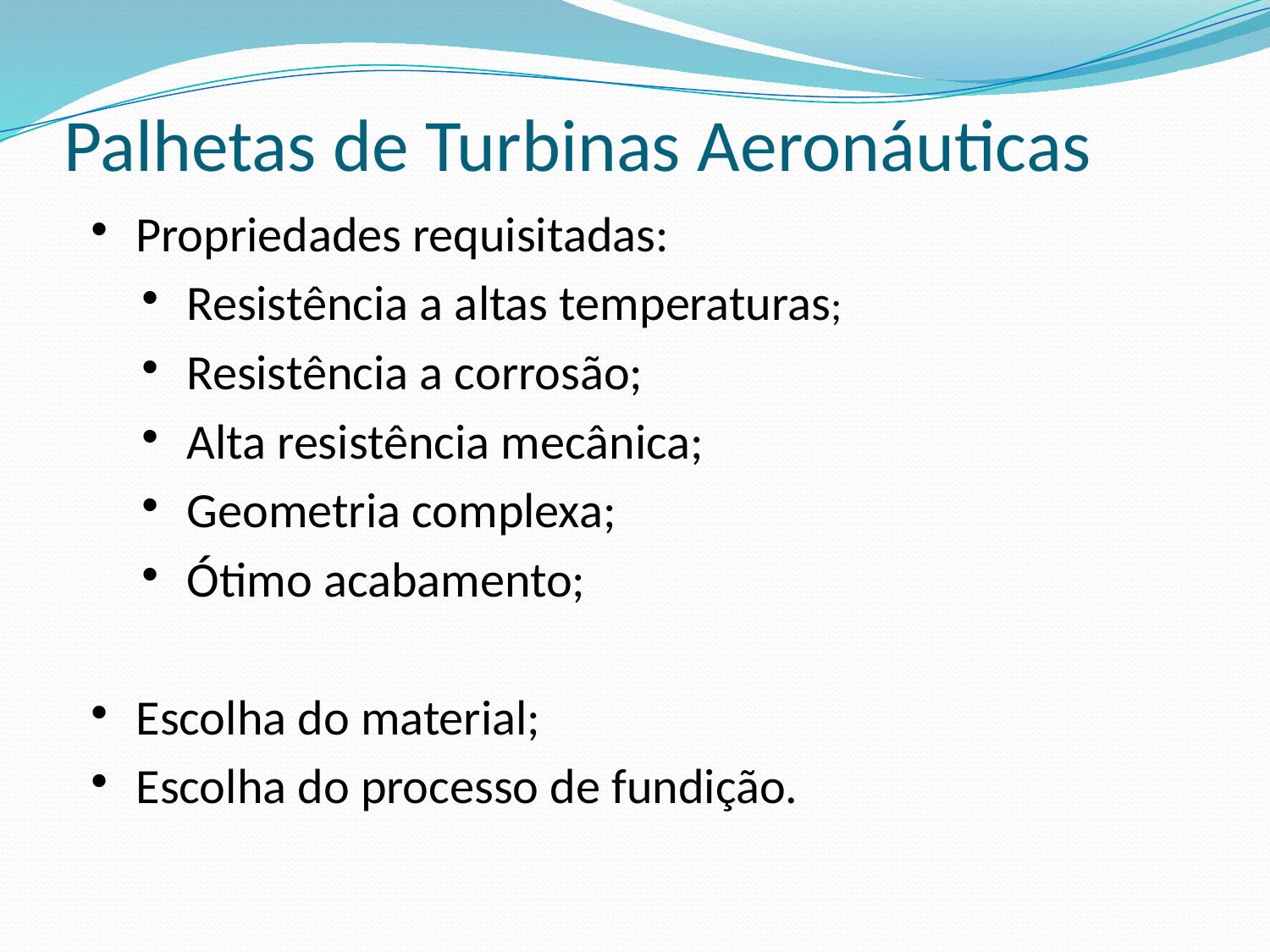

# Palhetas de Turbinas Aeronáuticas
Propriedades requisitadas:
Resistência a altas temperaturas;
Resistência a corrosão;
Alta resistência mecânica;
Geometria complexa;
Ótimo acabamento;

Escolha do material;
Escolha do processo de fundição.